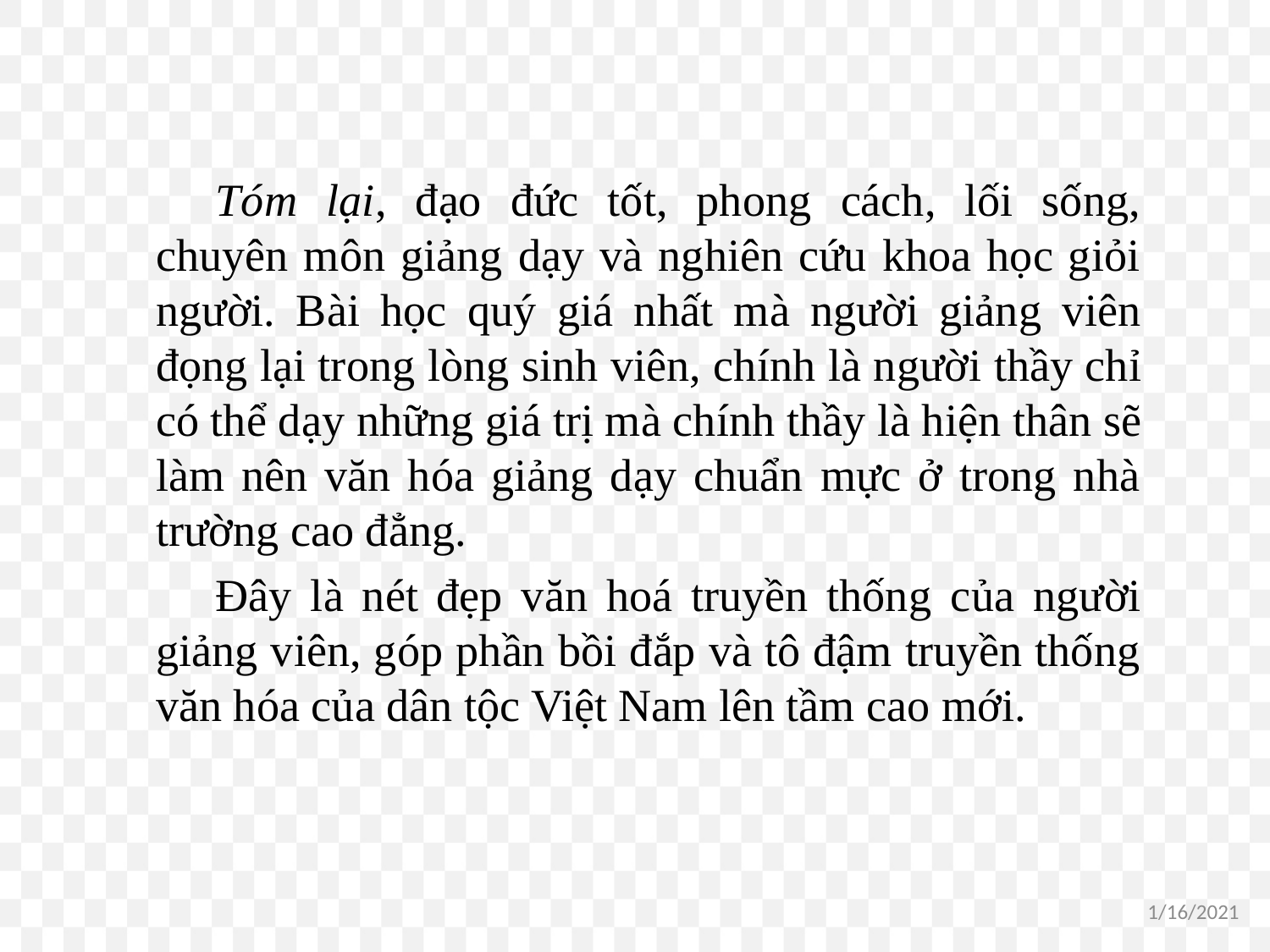

Tóm lại, đạo đức tốt, phong cách, lối sống, chuyên môn giảng dạy và nghiên cứu khoa học giỏi người. Bài học quý giá nhất mà người giảng viên đọng lại trong lòng sinh viên, chính là người thầy chỉ có thể dạy những giá trị mà chính thầy là hiện thân sẽ làm nên văn hóa giảng dạy chuẩn mực ở trong nhà trường cao đẳng.
Đây là nét đẹp văn hoá truyền thống của người giảng viên, góp phần bồi đắp và tô đậm truyền thống văn hóa của dân tộc Việt Nam lên tầm cao mới.

1/16/2021